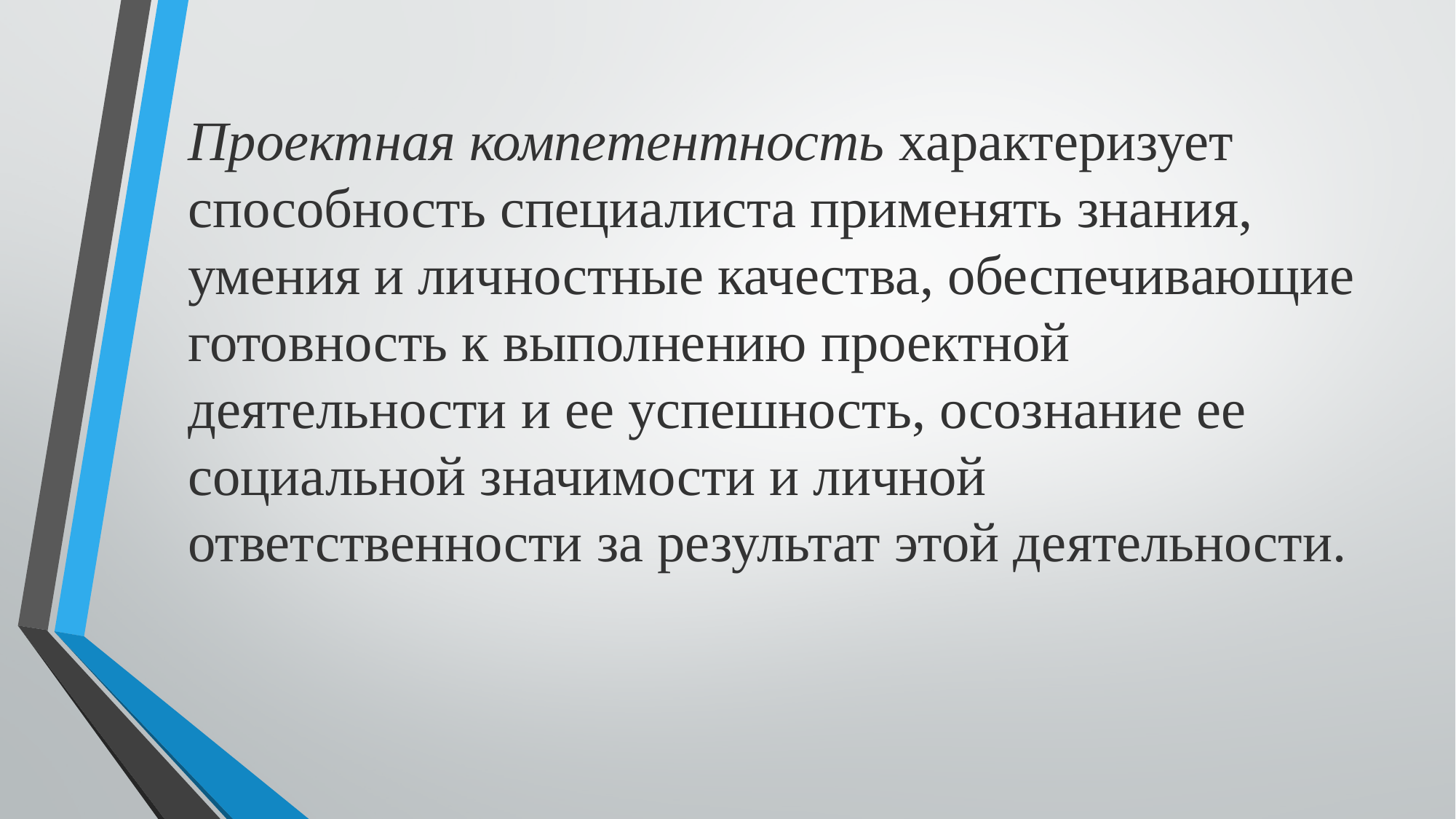

# Проектная компетентность характеризует способность специалиста применять знания, умения и личностные качества, обеспечивающие готовность к выполнению проектной деятельности и ее успешность, осознание ее социальной значимости и личной ответственности за результат этой деятельности.